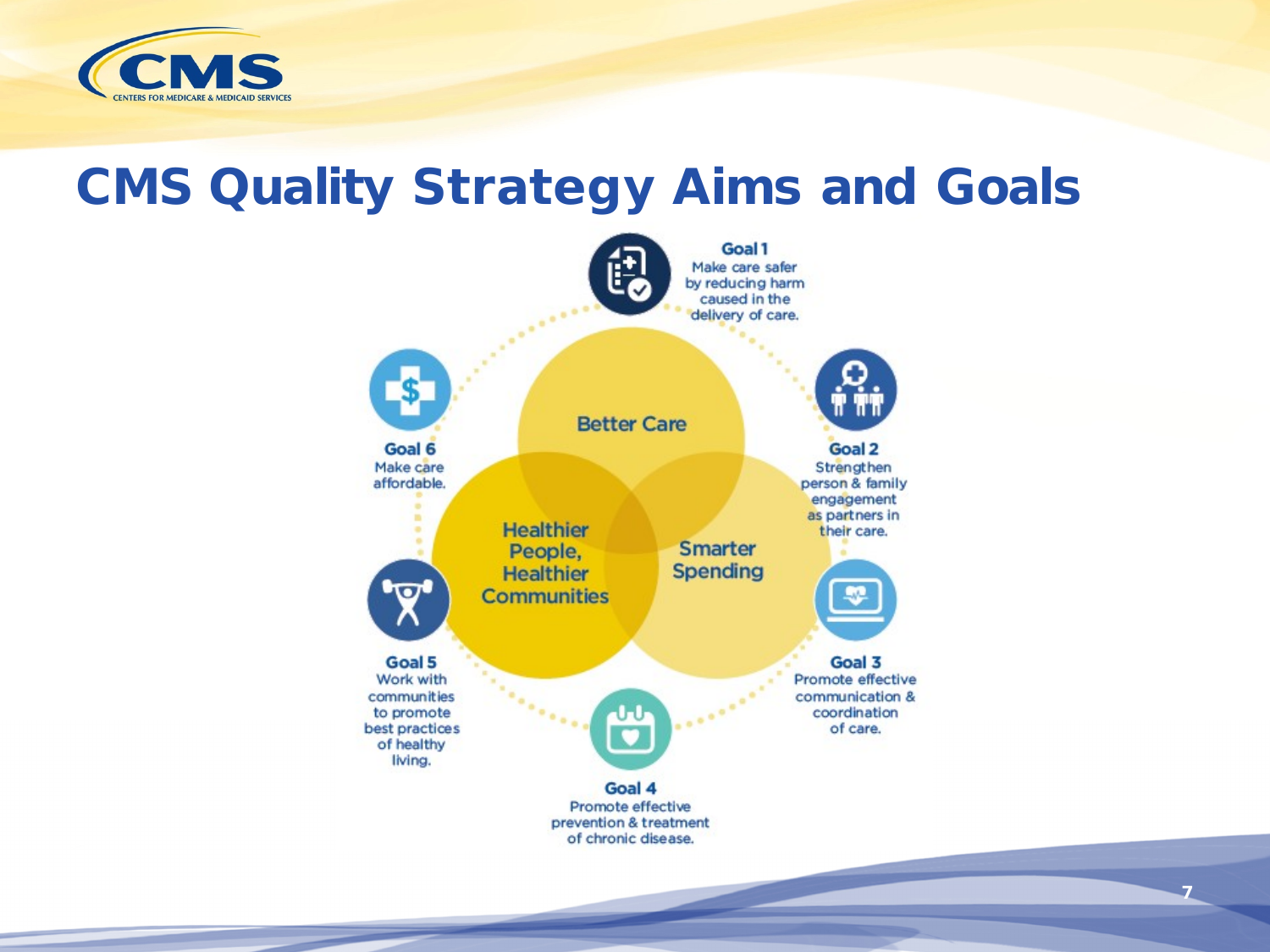

# CMS Quality Strategy Aims and Goals

7